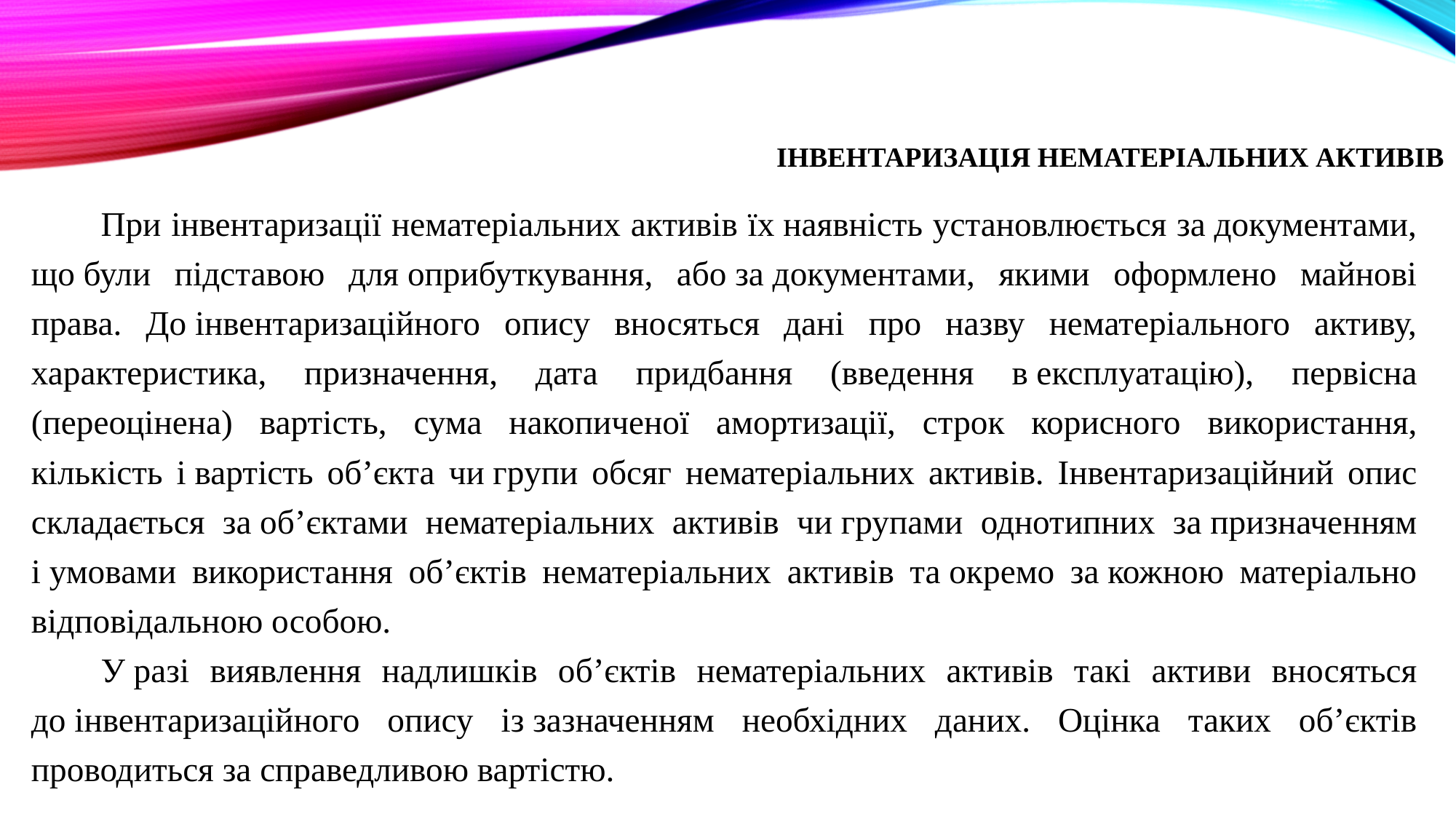

# Інвентаризація нематеріальних активів
При інвентаризації нематеріальних активів їх наявність установлюється за документами, що були підставою для оприбуткування, або за документами, якими оформлено майнові права. До інвентаризаційного опису вносяться дані про назву нематеріального активу, характеристика, призначення, дата придбання (введення в експлуатацію), первісна (переоцінена) вартість, сума накопиченої амортизації, строк корисного використання, кількість і вартість об’єкта чи групи обсяг нематеріальних активів. Інвентаризаційний опис складається за об’єктами нематеріальних активів чи групами однотипних за призначенням і умовами використання об’єктів нематеріальних активів та окремо за кожною матеріально відповідальною особою.
У разі виявлення надлишків об’єктів нематеріальних активів такі активи вносяться до інвентаризаційного опису із зазначенням необхідних даних. Оцінка таких об’єктів проводиться за справедливою вартістю.